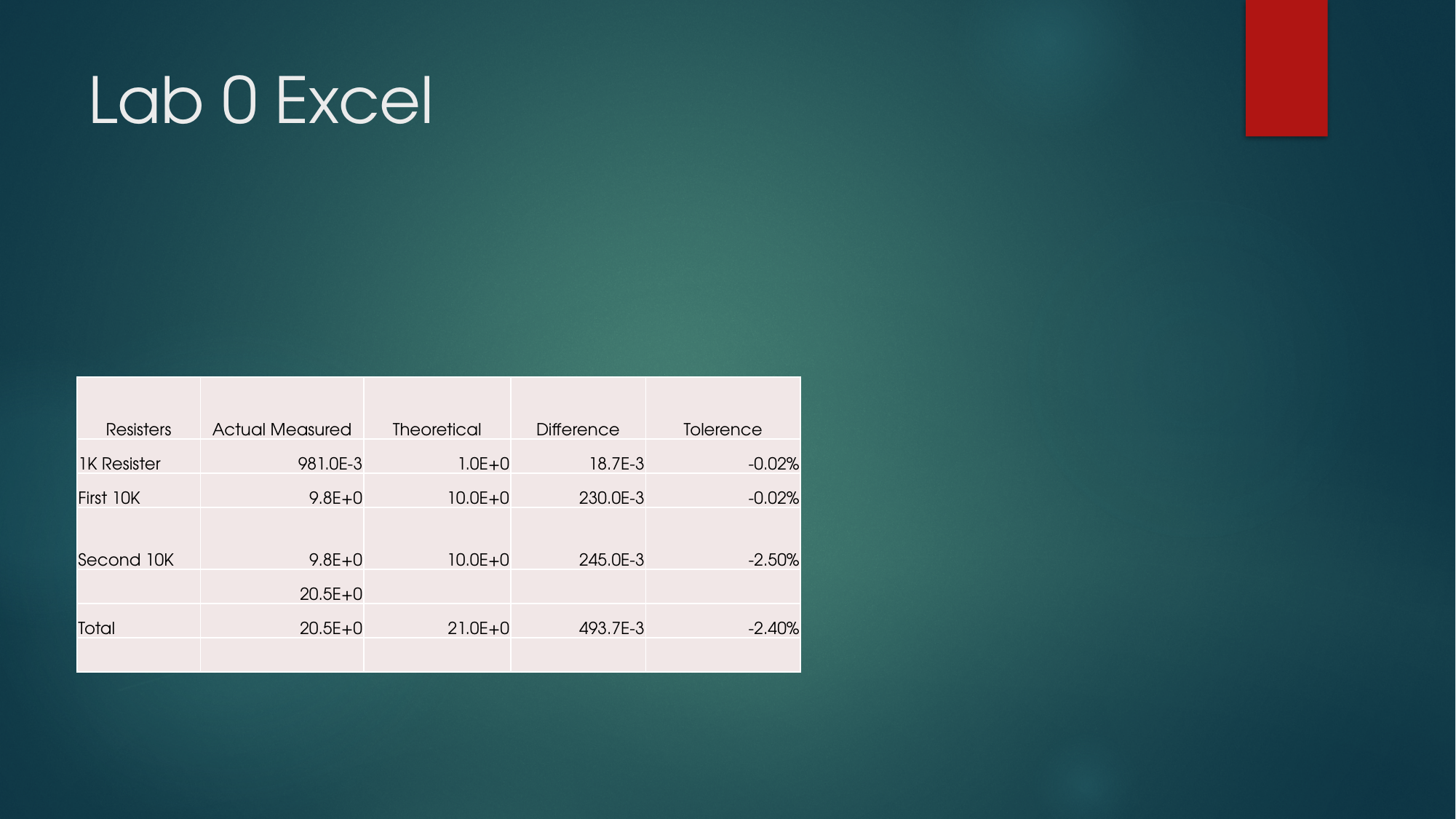

# Lab 0 Excel
| Resisters | Actual Measured | Theoretical | Difference | Tolerence |
| --- | --- | --- | --- | --- |
| 1K Resister | 981.0E-3 | 1.0E+0 | 18.7E-3 | -0.02% |
| First 10K | 9.8E+0 | 10.0E+0 | 230.0E-3 | -0.02% |
| Second 10K | 9.8E+0 | 10.0E+0 | 245.0E-3 | -2.50% |
|  | 20.5E+0 |  |  |  |
| Total | 20.5E+0 | 21.0E+0 | 493.7E-3 | -2.40% |
|  |  |  |  |  |